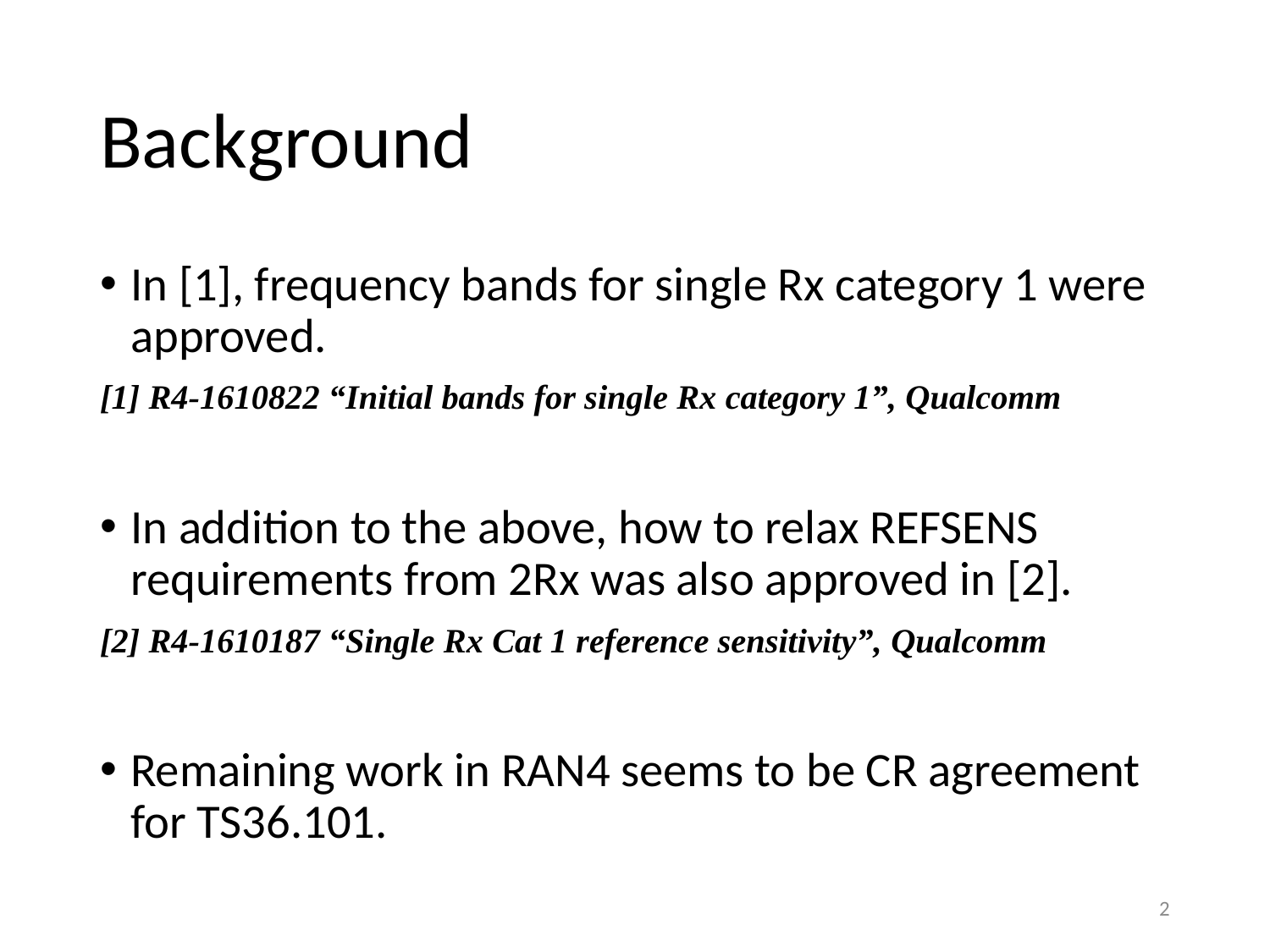

# Background
In [1], frequency bands for single Rx category 1 were approved.
[1] R4-1610822 “Initial bands for single Rx category 1”, Qualcomm

In addition to the above, how to relax REFSENS requirements from 2Rx was also approved in [2].
[2] R4-1610187 “Single Rx Cat 1 reference sensitivity”, Qualcomm

Remaining work in RAN4 seems to be CR agreement for TS36.101.
2